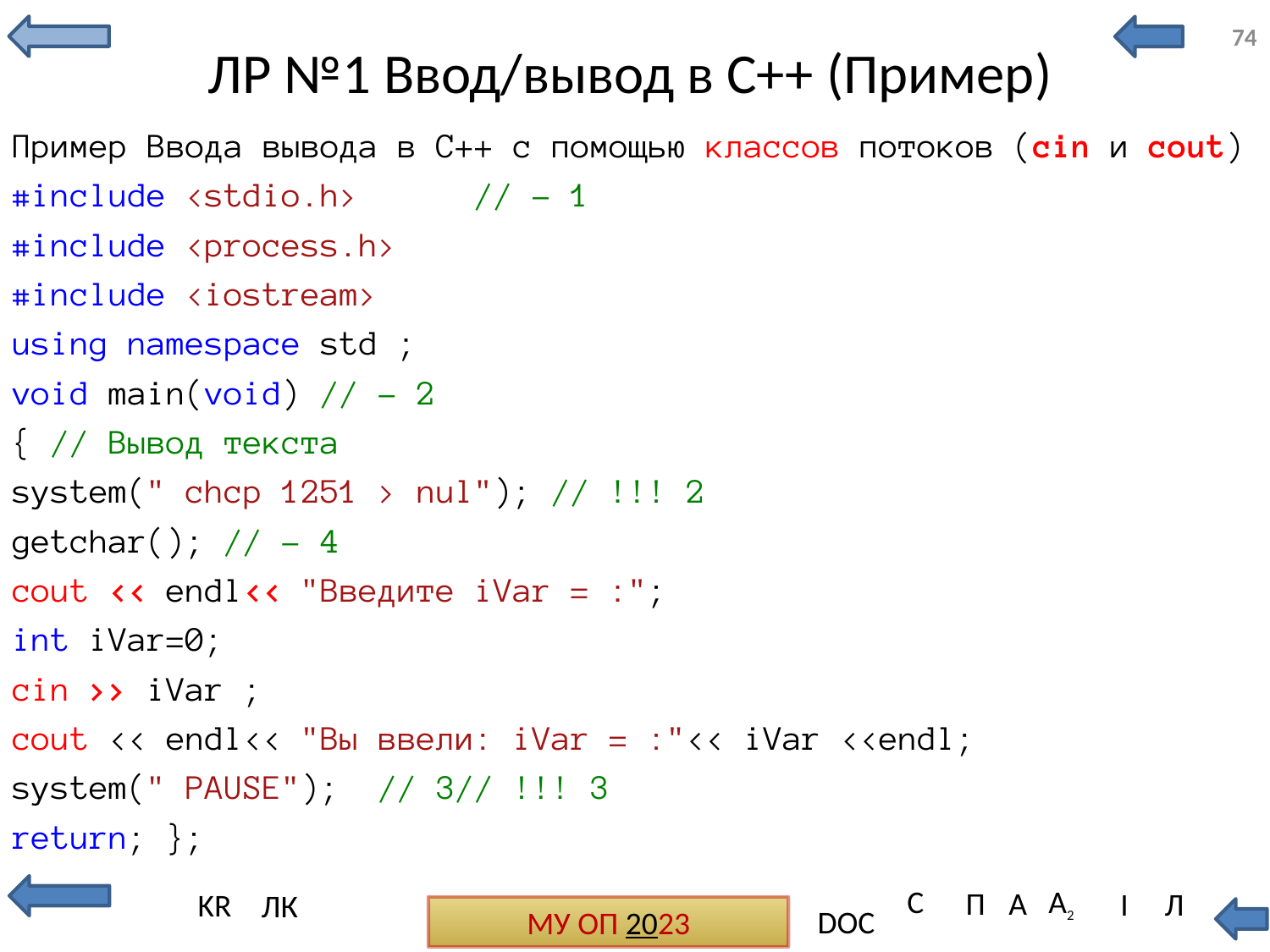

74
# ЛР №1 Ввод/вывод в С++ (Пример)
Пример Ввода вывода в С++ с помощью классов потоков (cin и cout)
#include <stdio.h>      // - 1
#include <process.h>
#include <iostream>
using namespace std ;
void main(void) // - 2
{ // Вывод текста
system(" chcp 1251 > nul"); // !!! 2
getchar(); // - 4
cout << endl<< "Введите iVar = :";
int iVar=0;
cin >> iVar ;
cout << endl<< "Вы ввели: iVar = :"<< iVar <<endl;
system(" PAUSE");  // 3// !!! 3
return; };